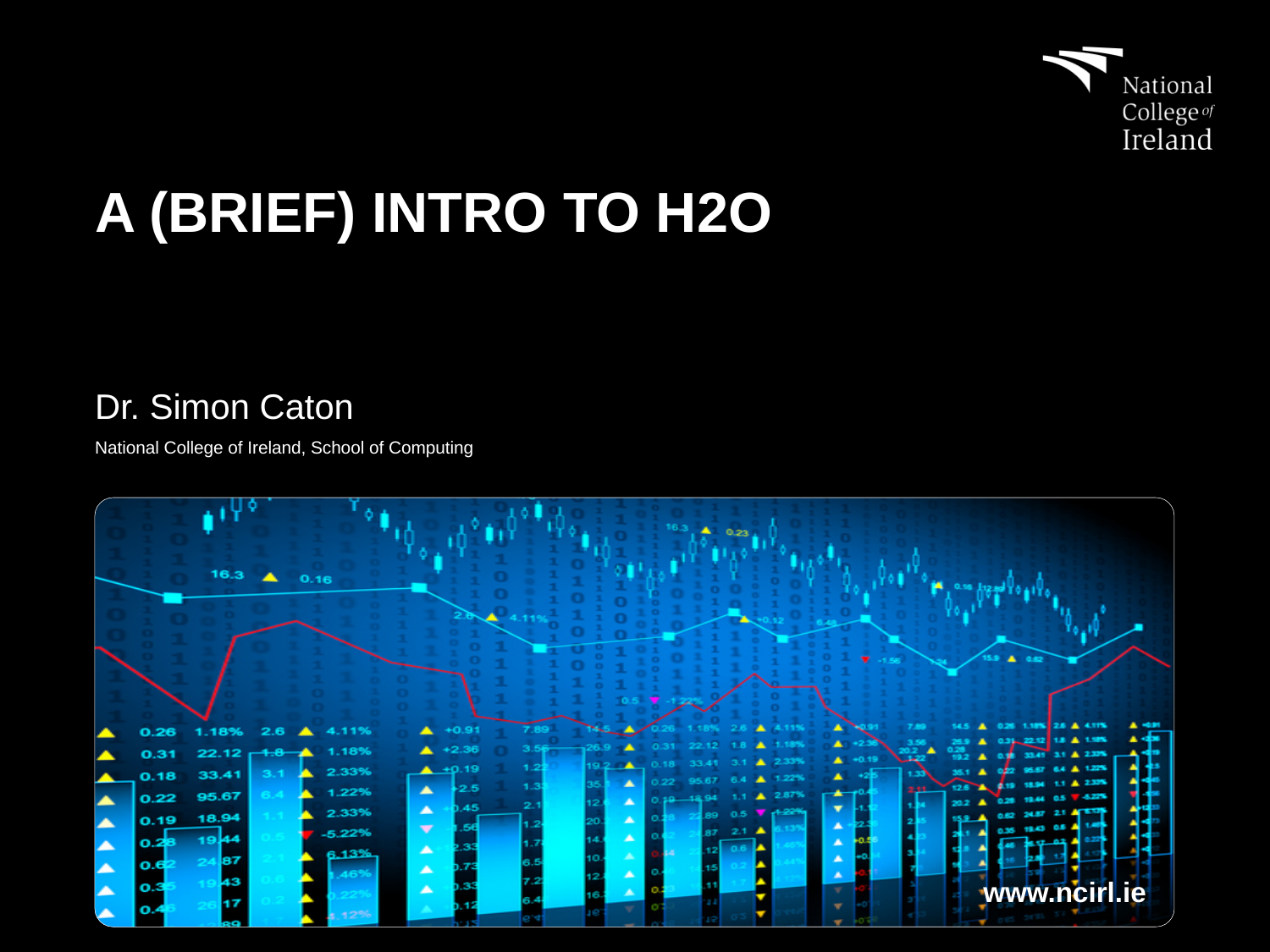

# A (brief) Intro to h2o
Dr. Simon Caton